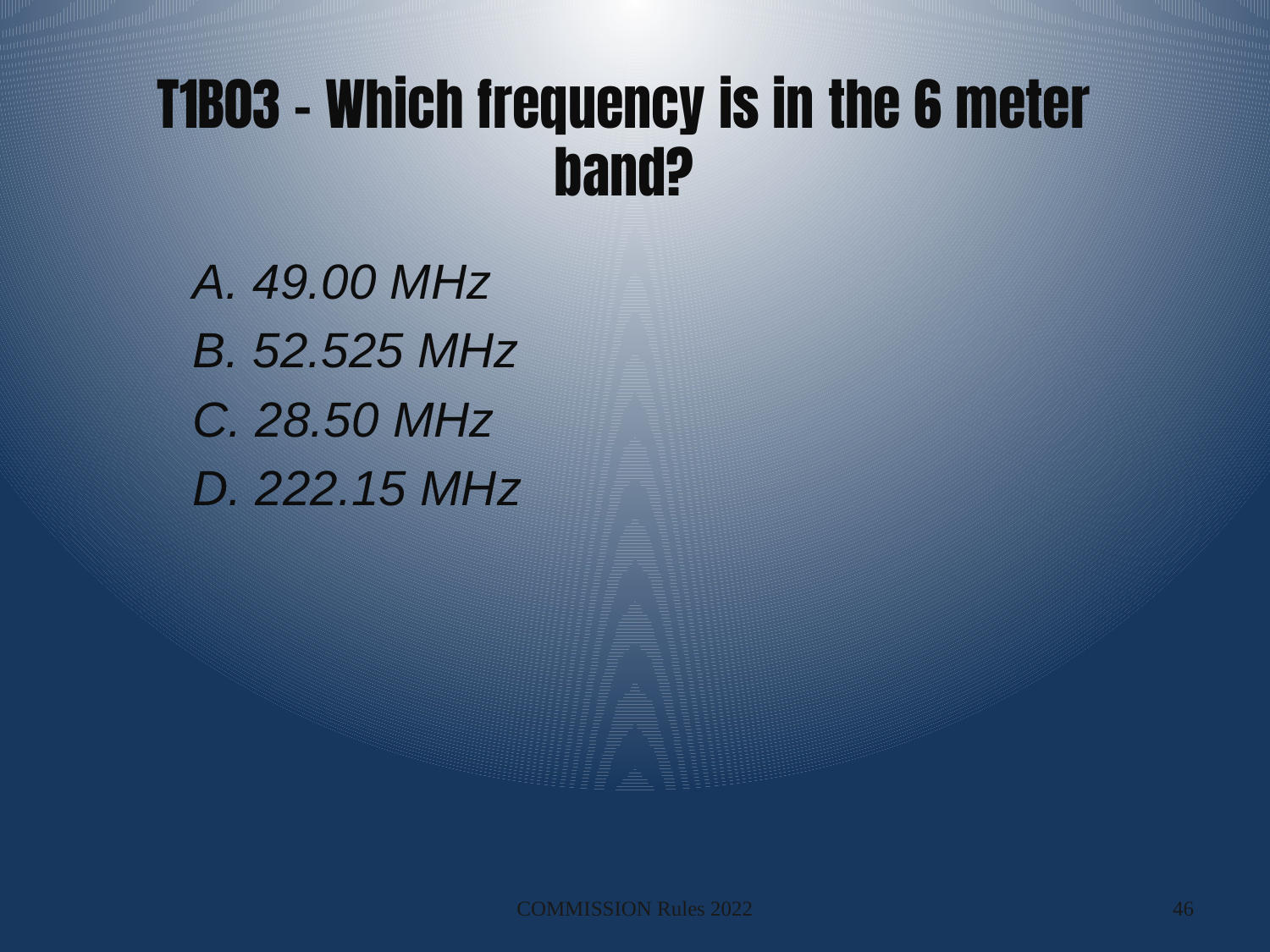

# T1B03 - Which frequency is in the 6 meter band?
A. 49.00 MHz
B. 52.525 MHz
C. 28.50 MHz
D. 222.15 MHz

COMMISSION Rules 2022
46